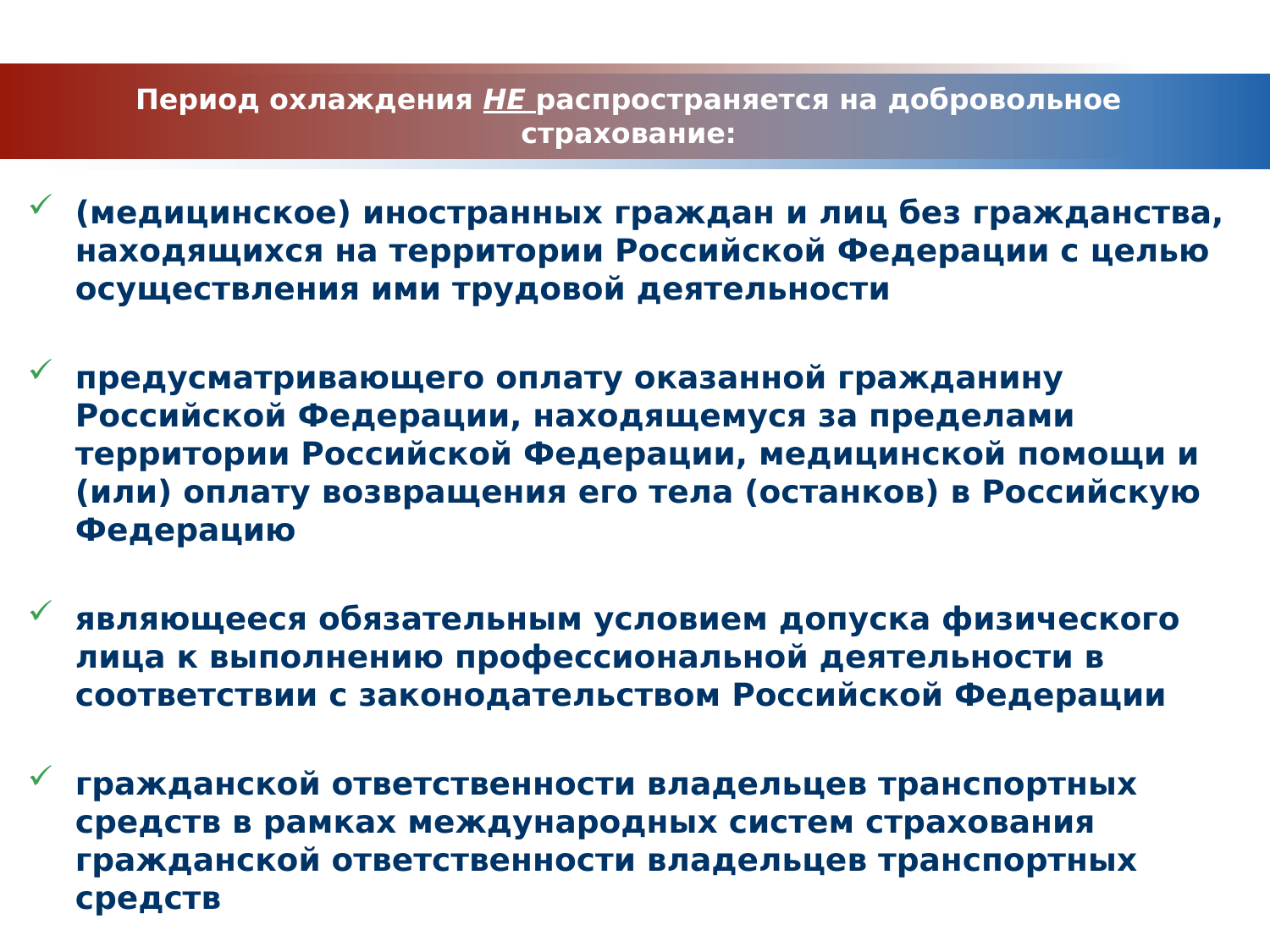

# Период охлаждения НЕ распространяется на добровольное страхование:
(медицинское) иностранных граждан и лиц без гражданства, находящихся на территории Российской Федерации с целью осуществления ими трудовой деятельности

предусматривающего оплату оказанной гражданину Российской Федерации, находящемуся за пределами территории Российской Федерации, медицинской помощи и (или) оплату возвращения его тела (останков) в Российскую Федерацию

являющееся обязательным условием допуска физического лица к выполнению профессиональной деятельности в соответствии с законодательством Российской Федерации

гражданской ответственности владельцев транспортных средств в рамках международных систем страхования гражданской ответственности владельцев транспортных средств